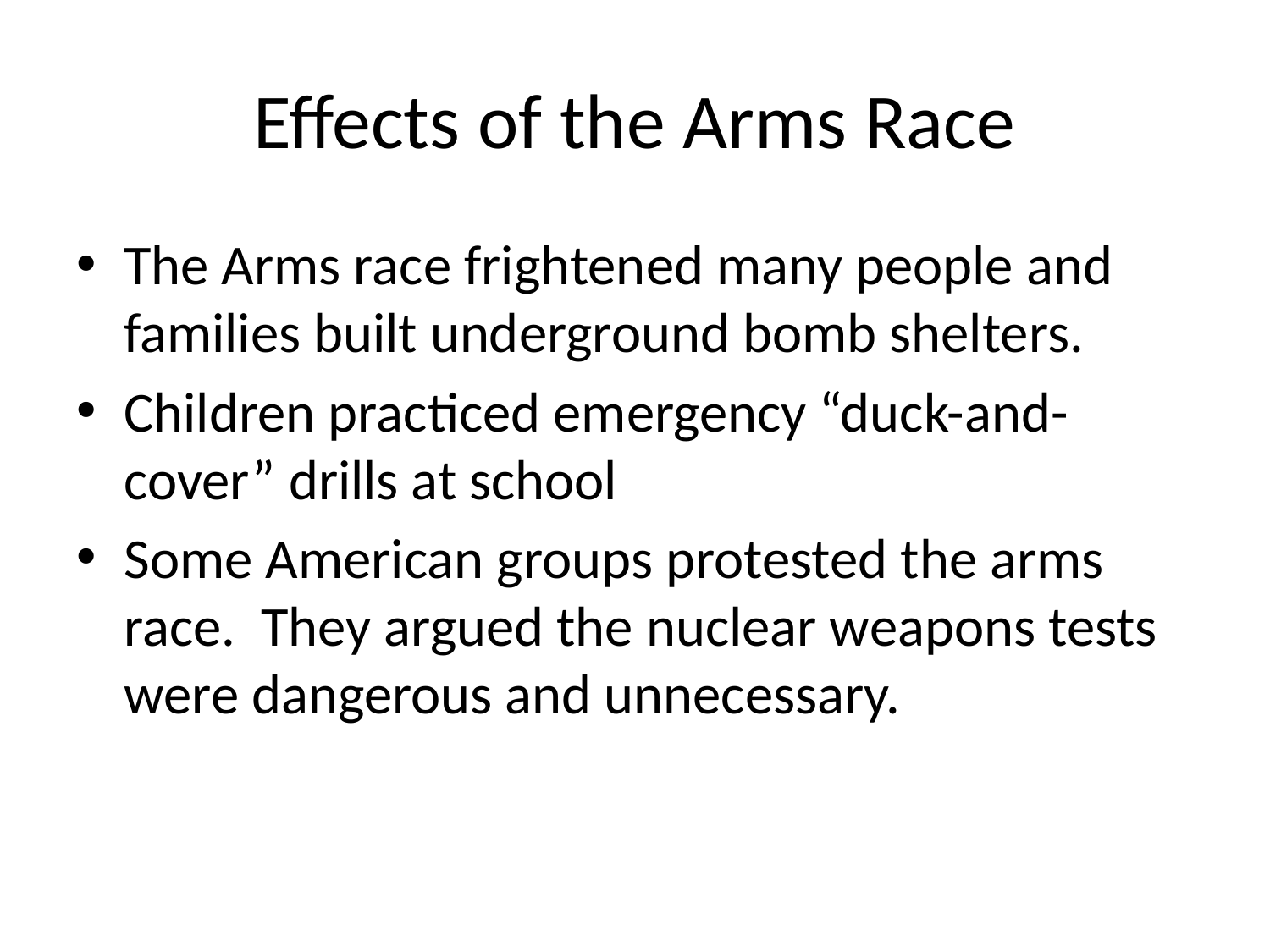

# Effects of the Arms Race
The Arms race frightened many people and families built underground bomb shelters.
Children practiced emergency “duck-and-cover” drills at school
Some American groups protested the arms race.  They argued the nuclear weapons tests were dangerous and unnecessary.